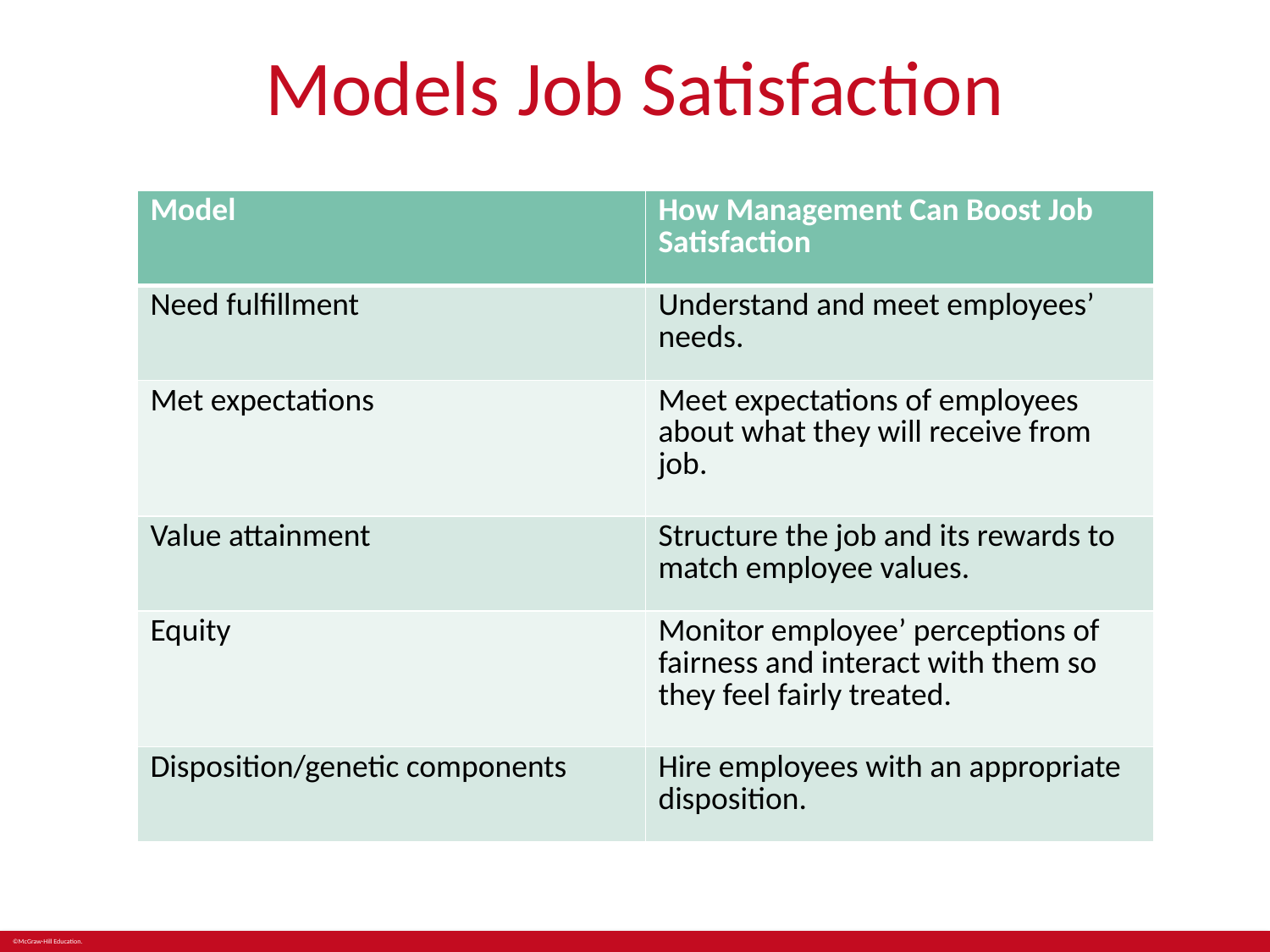

# Models Job Satisfaction
| Model | How Management Can Boost Job Satisfaction |
| --- | --- |
| Need fulfillment | Understand and meet employees’ needs. |
| Met expectations | Meet expectations of employees about what they will receive from job. |
| Value attainment | Structure the job and its rewards to match employee values. |
| Equity | Monitor employee’ perceptions of fairness and interact with them so they feel fairly treated. |
| Disposition/genetic components | Hire employees with an appropriate disposition. |